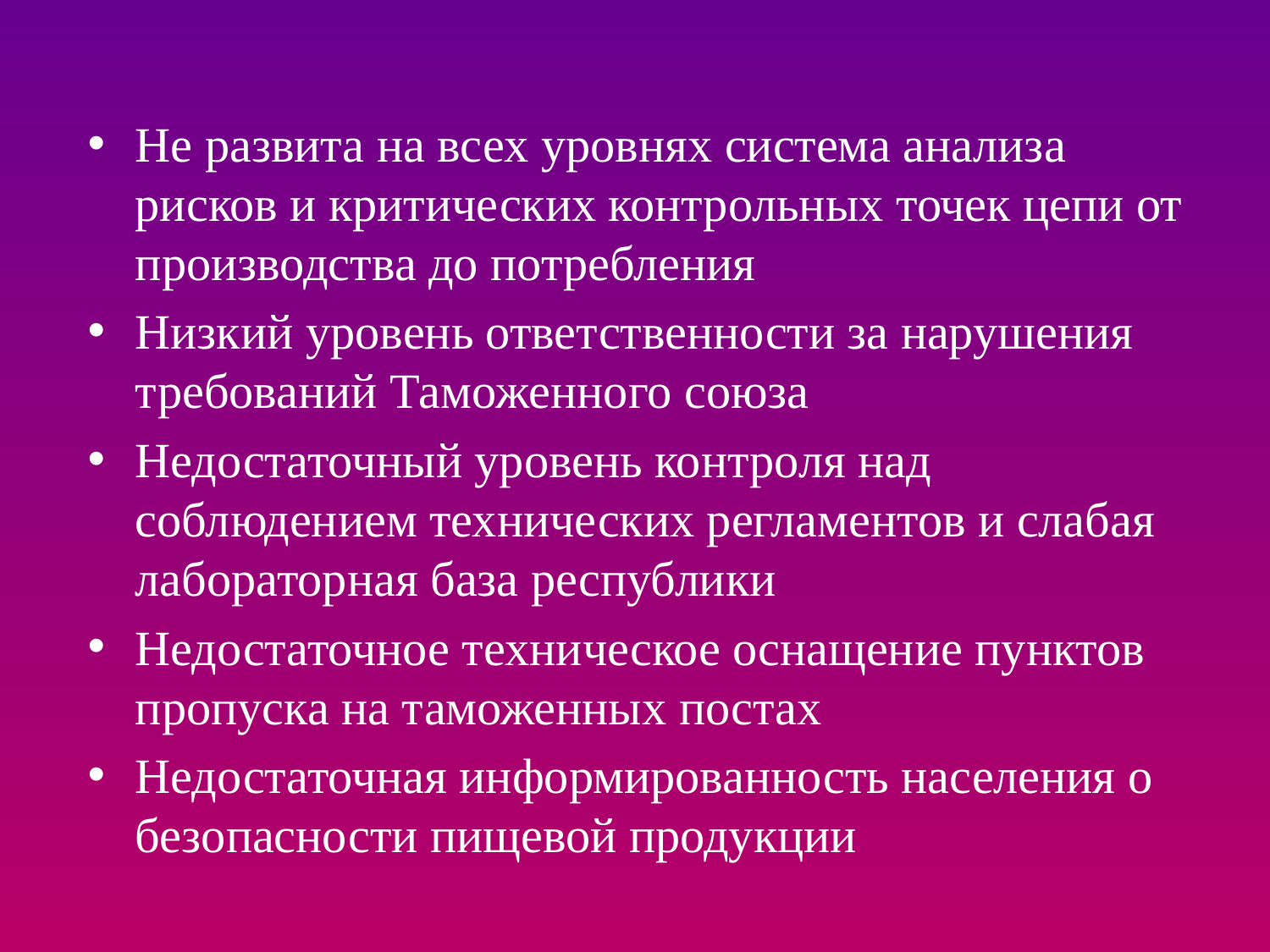

Не развита на всех уровнях система анализа рисков и критических контрольных точек цепи от производства до потребления
Низкий уровень ответственности за нарушения требований Таможенного союза
Недостаточный уровень контроля над соблюдением технических регламентов и слабая лабораторная база республики
Недостаточное техническое оснащение пунктов пропуска на таможенных постах
Недостаточная информированность населения о безопасности пищевой продукции